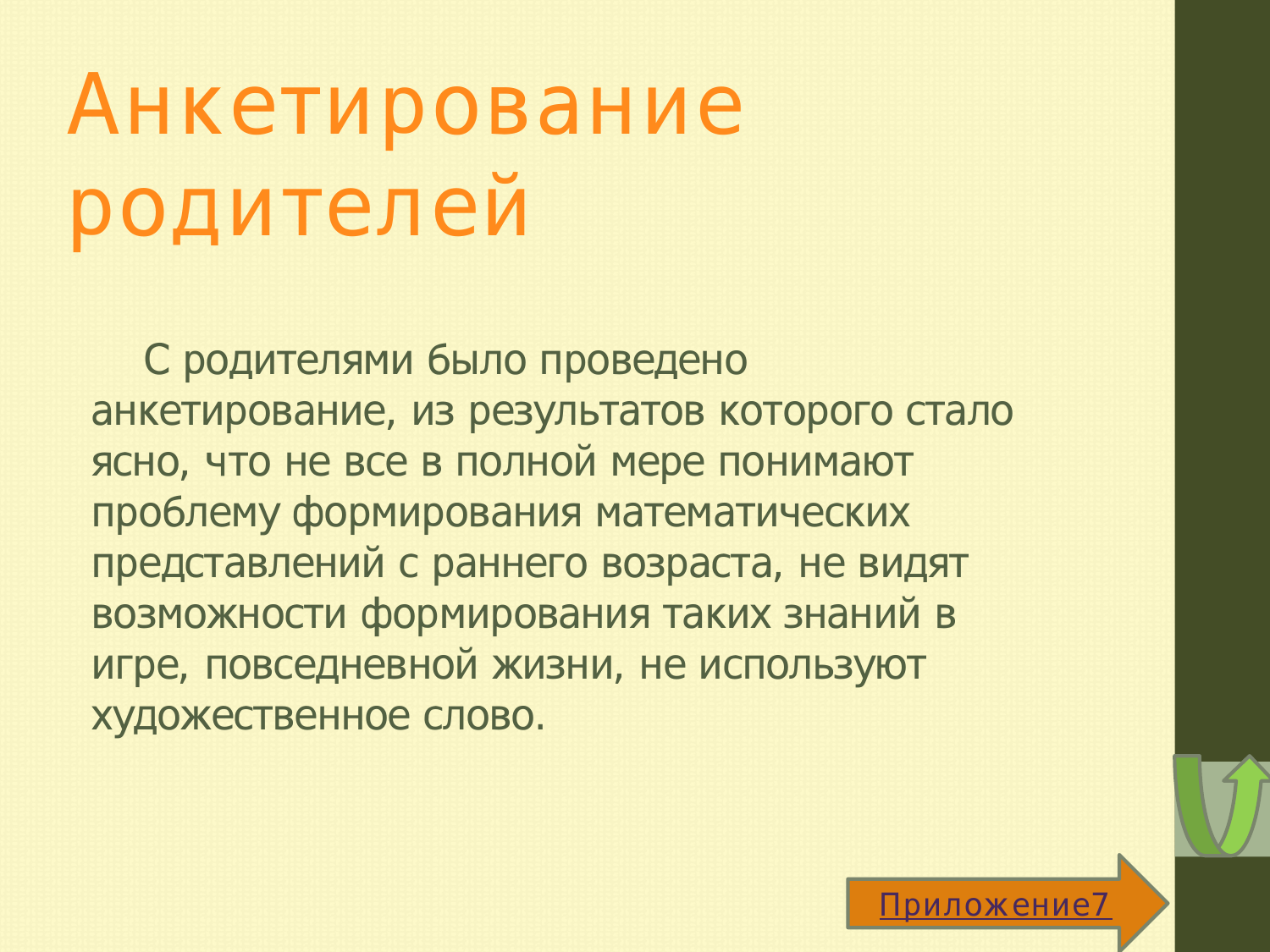

# Анкетирование родителей
    С родителями было проведено анкетирование, из результатов которого стало ясно, что не все в полной мере понимают проблему формирования математических представлений с раннего возраста, не видят возможности формирования таких знаний в игре, повседневной жизни, не используют художественное слово.

Приложение7